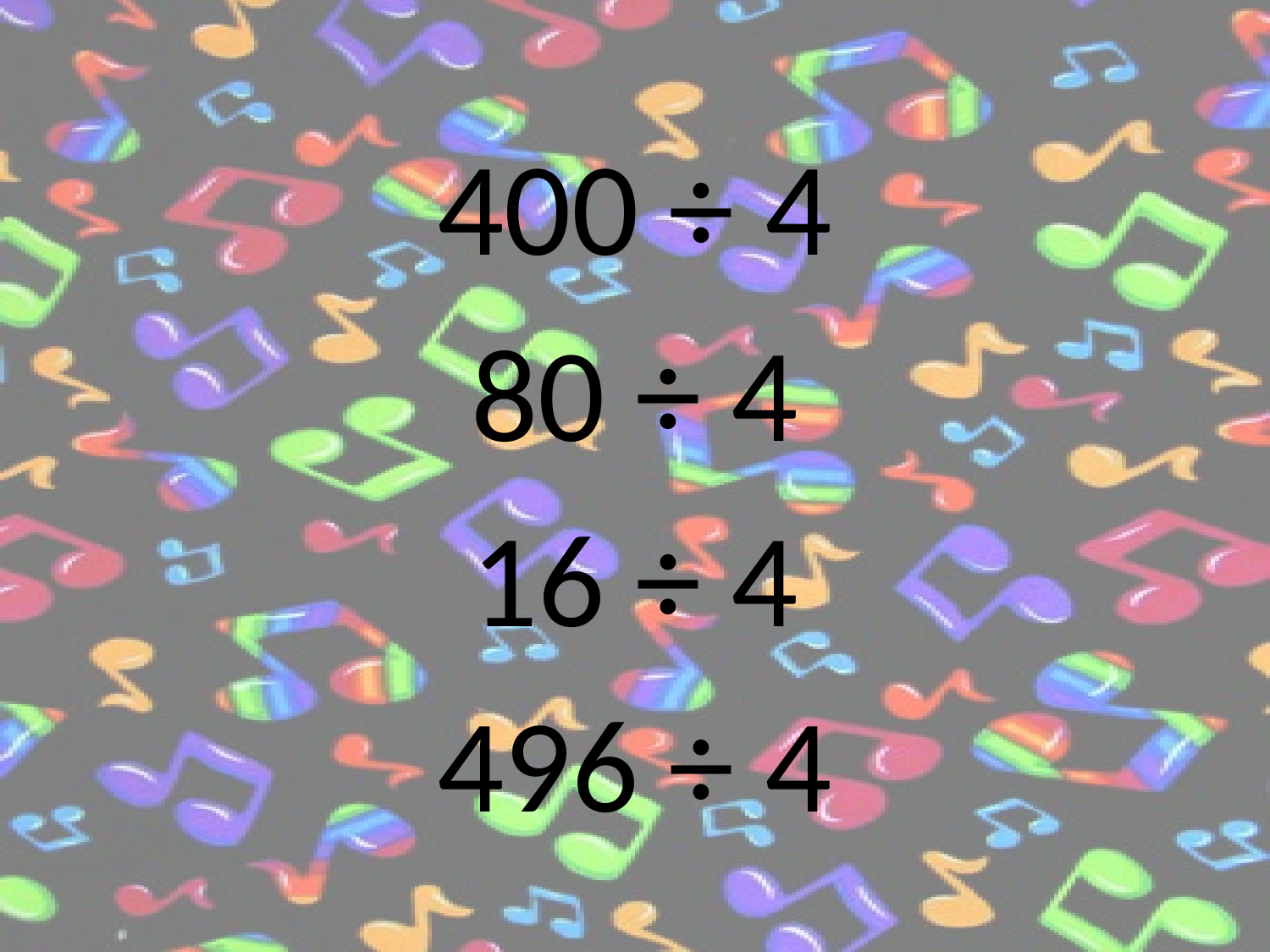

400 ÷ 4
80 ÷ 4
16 ÷ 4
496 ÷ 4